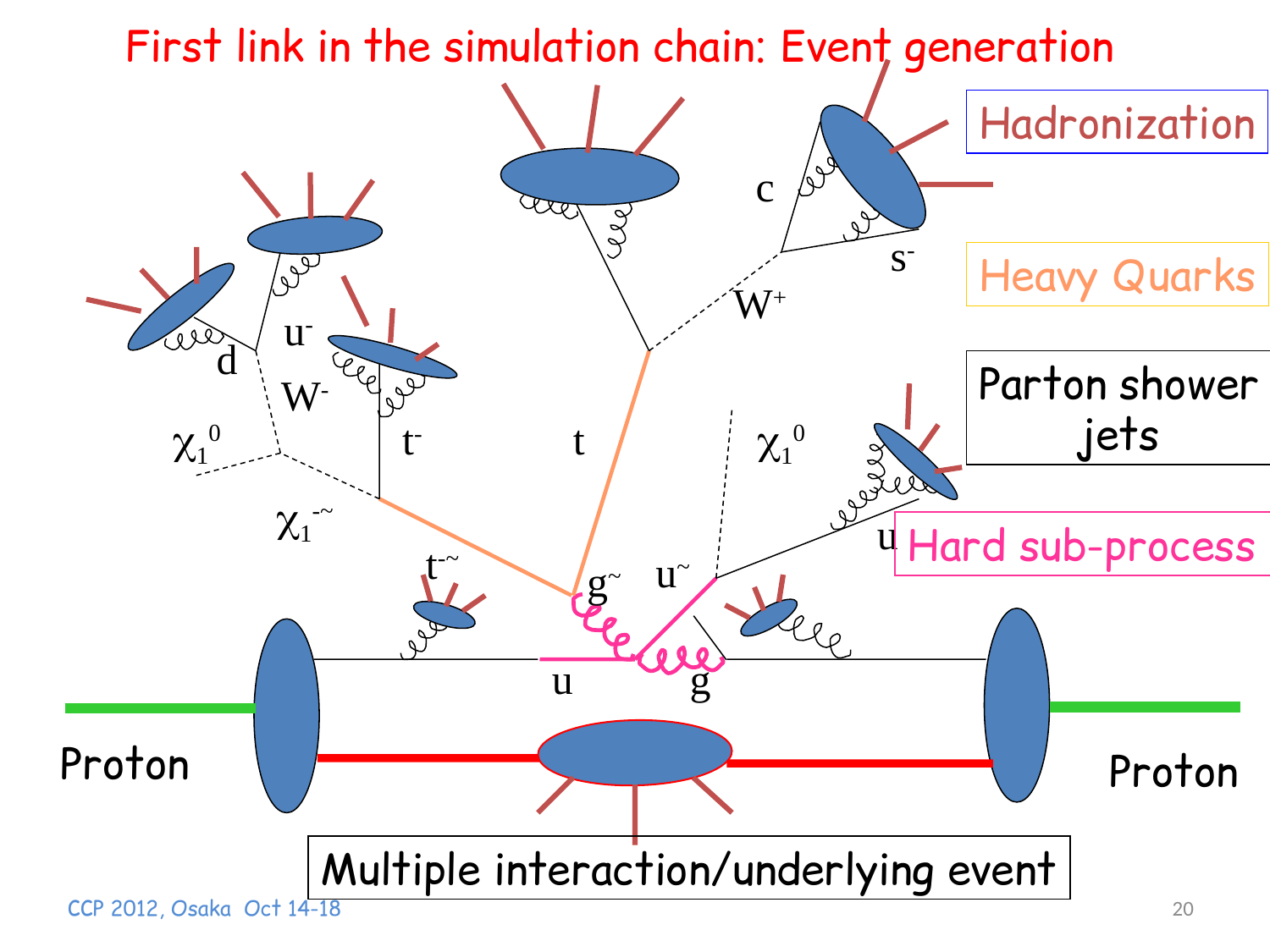

First link in the simulation chain: Event generation

Hadronization

b
c

s-
Heavy Quarks

W+
u-

d

Parton shower
jets
W-

χ10
χ10
t-
t

χ1-~

u
Hard sub-process
t-~
u~
g~

u
g

Proton

Proton

Multiple interaction/underlying event
CCP 2012, Osaka  Oct 14-18
20